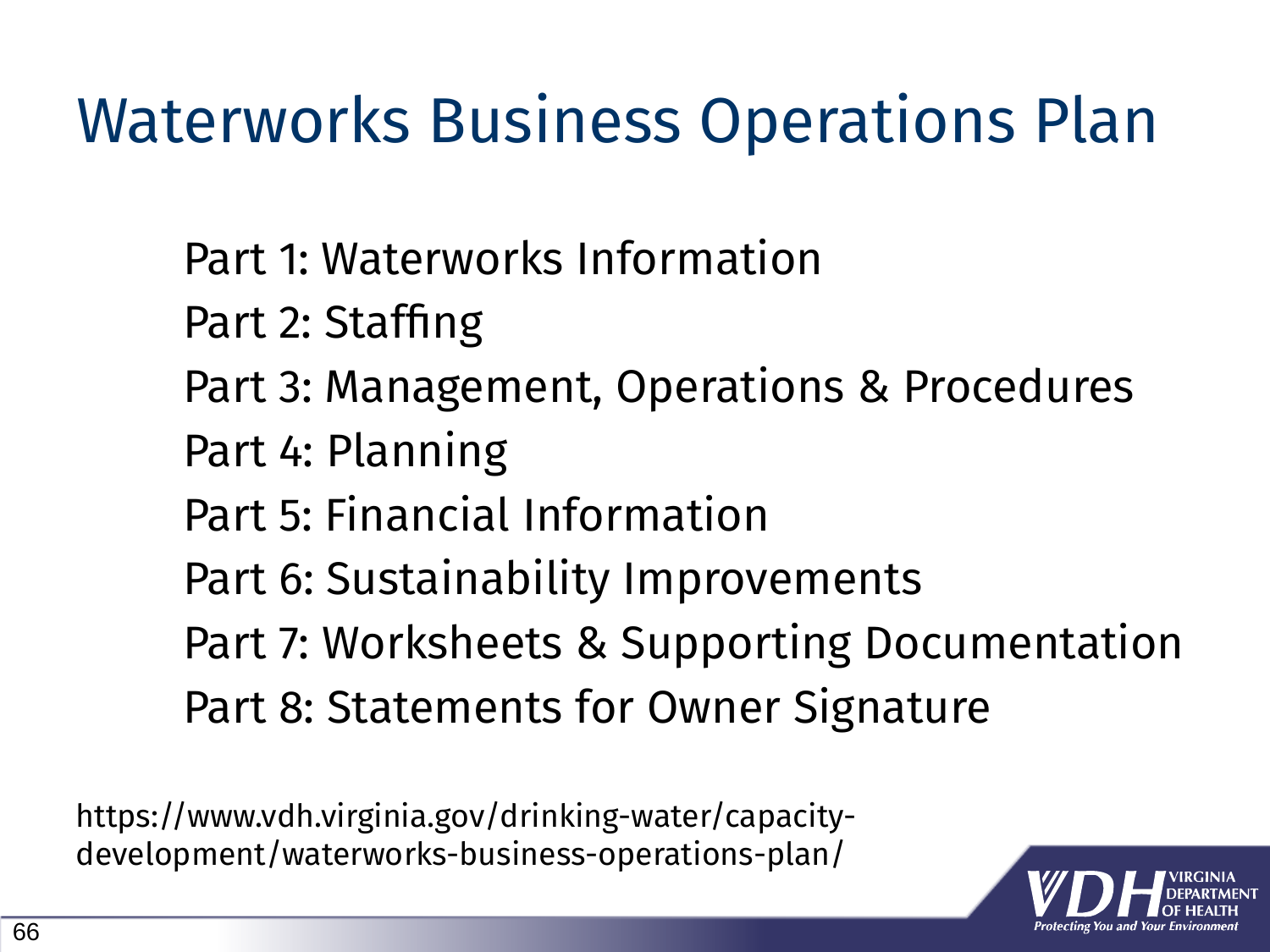

# Waterworks Business Operations Plan
Part 1: Waterworks Information
Part 2: Staffing
Part 3: Management, Operations & Procedures
Part 4: Planning
Part 5: Financial Information
Part 6: Sustainability Improvements
Part 7: Worksheets & Supporting Documentation
Part 8: Statements for Owner Signature
https://www.vdh.virginia.gov/drinking-water/capacity-development/waterworks-business-operations-plan/